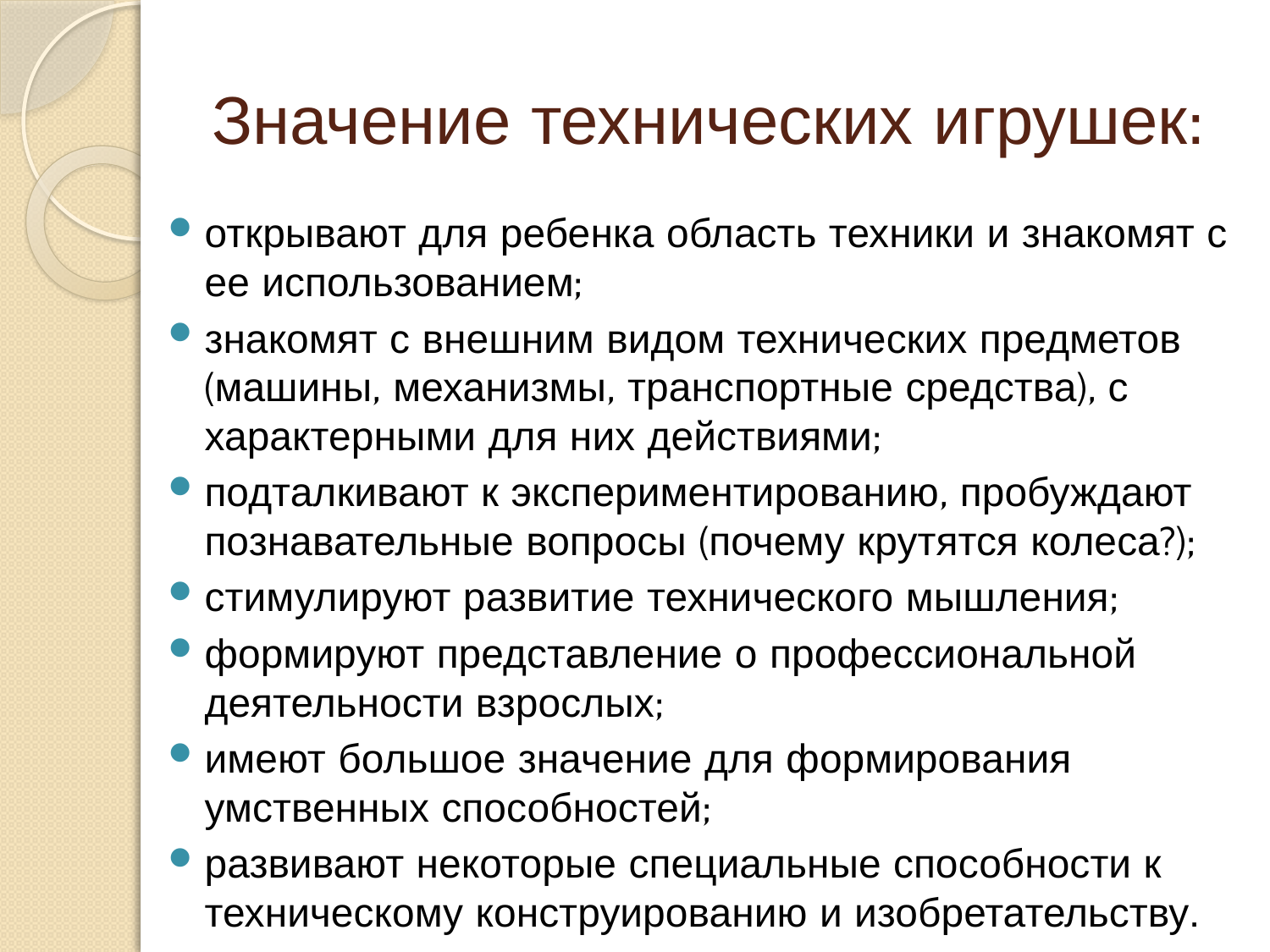

# Значение технических игрушек:
открывают для ребенка область техники и знакомят с ее использованием;
знакомят с внешним видом технических предметов (машины, механизмы, транспортные средства), с характерными для них действиями;
подталкивают к экспериментированию, пробуждают познавательные вопросы (почему крутятся колеса?);
стимулируют развитие технического мышления;
формируют представление о профессиональной деятельности взрослых;
имеют большое значение для формирования умственных способностей;
развивают некоторые специальные способности к техническому конструированию и изобретательству.